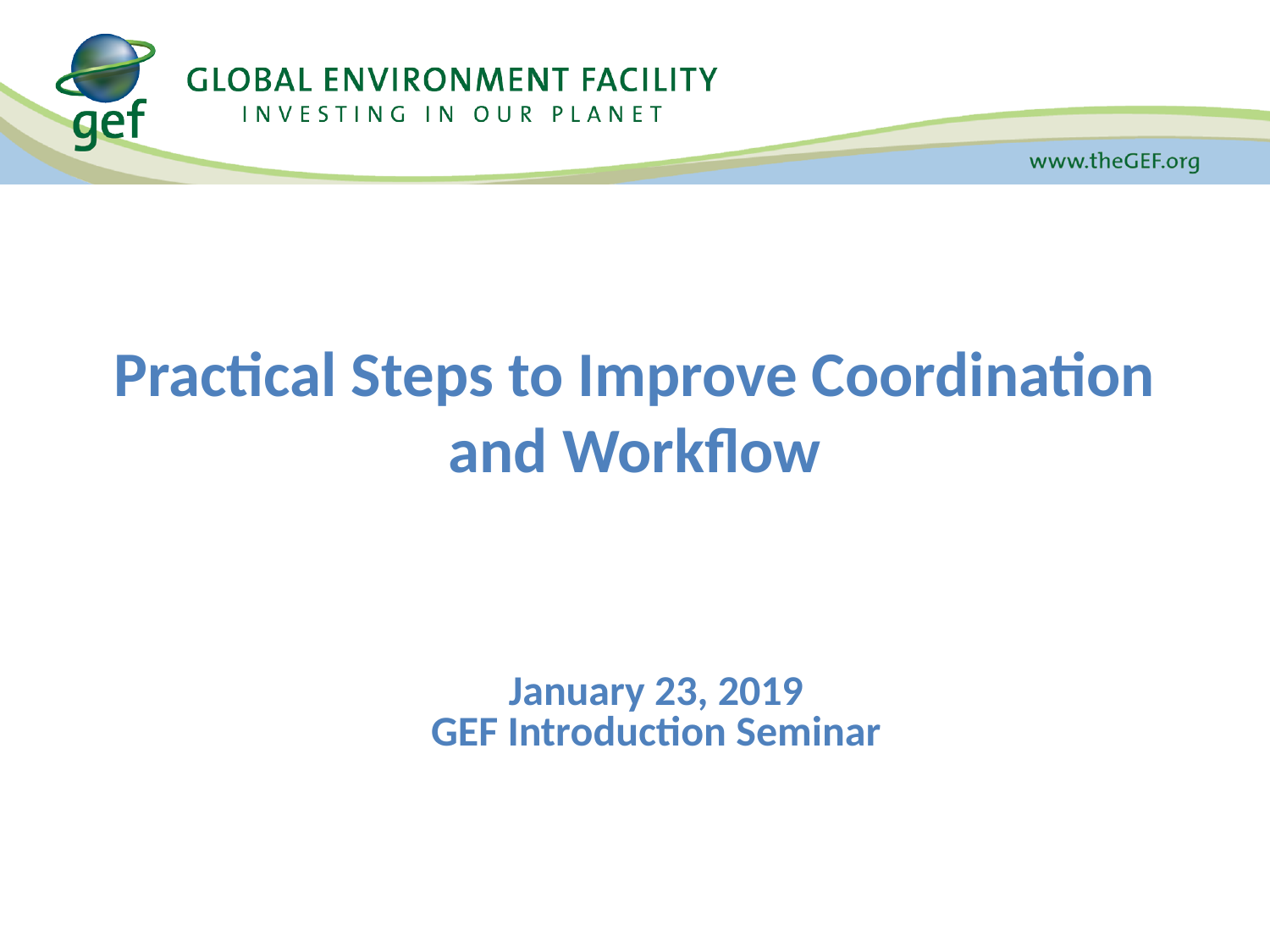

# Practical Steps to Improve Coordination and Workflow
January 23, 2019
GEF Introduction Seminar